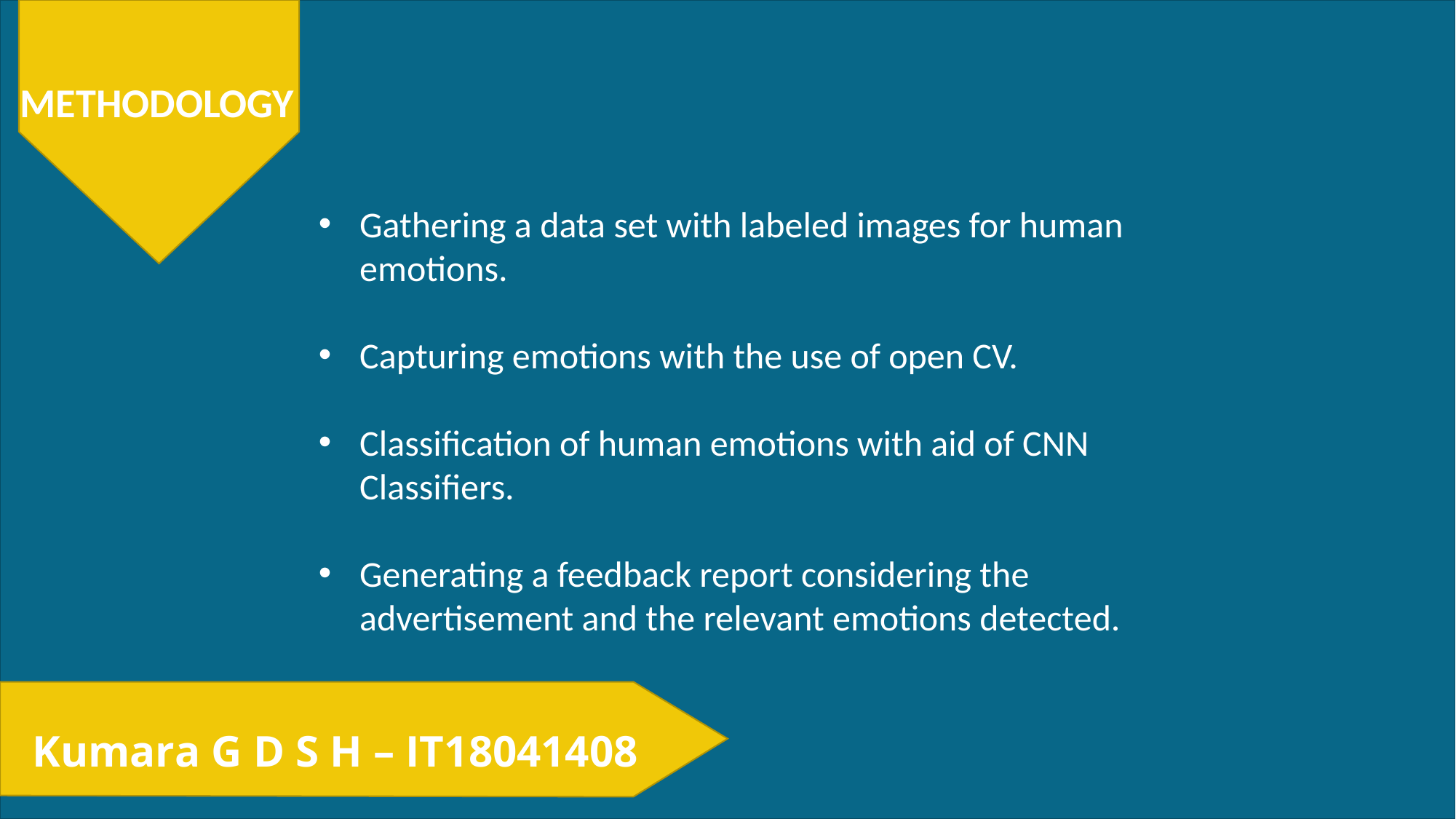

METHODOLOGY
Gathering a data set with labeled images for human emotions.

Capturing emotions with the use of open CV.

Classification of human emotions with aid of CNN Classifiers.

Generating a feedback report considering the advertisement and the relevant emotions detected.

Kumara G D S H – IT18041408